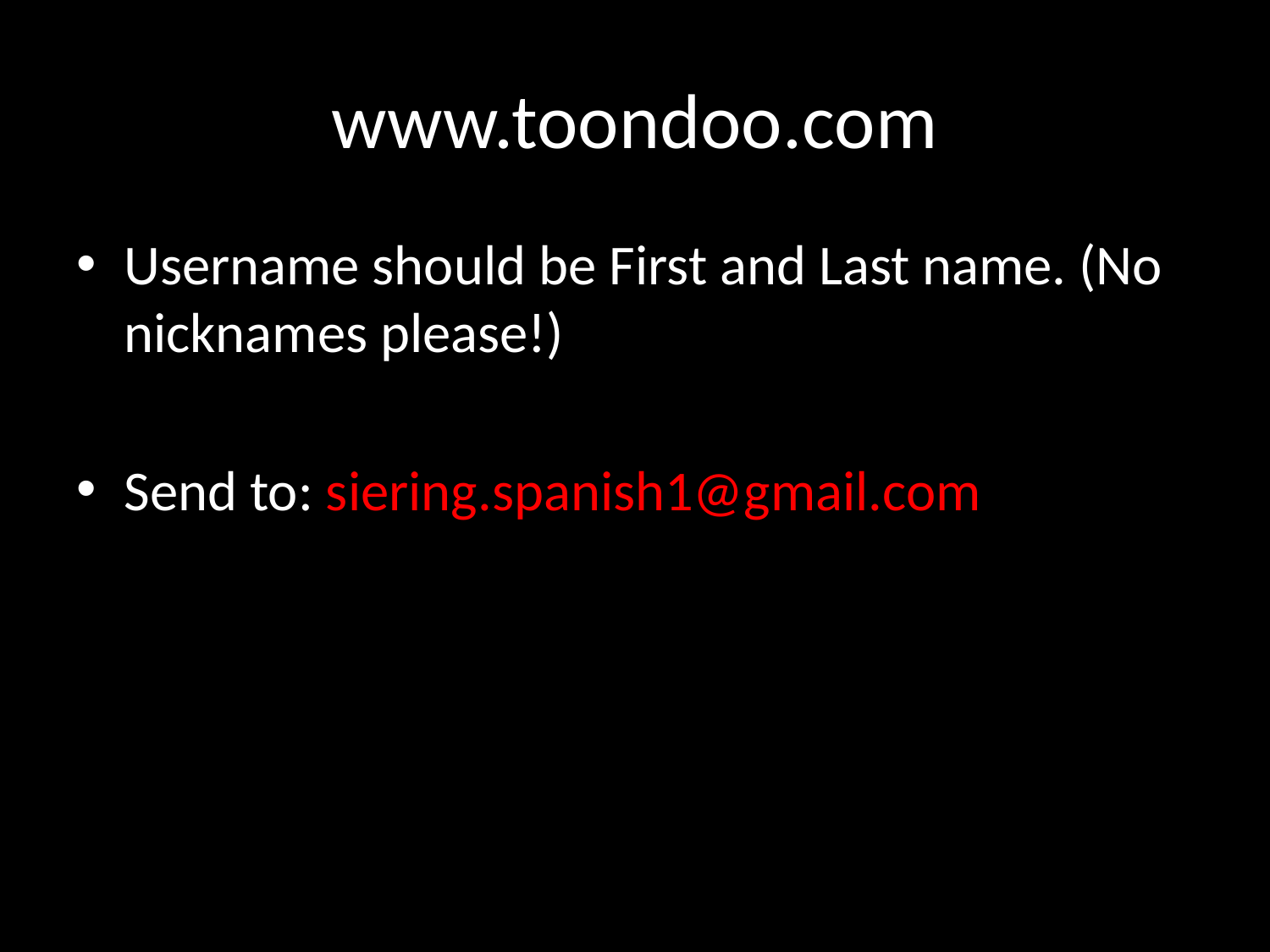

# www.toondoo.com
Username should be First and Last name. (No nicknames please!)

Send to: siering.spanish1@gmail.com